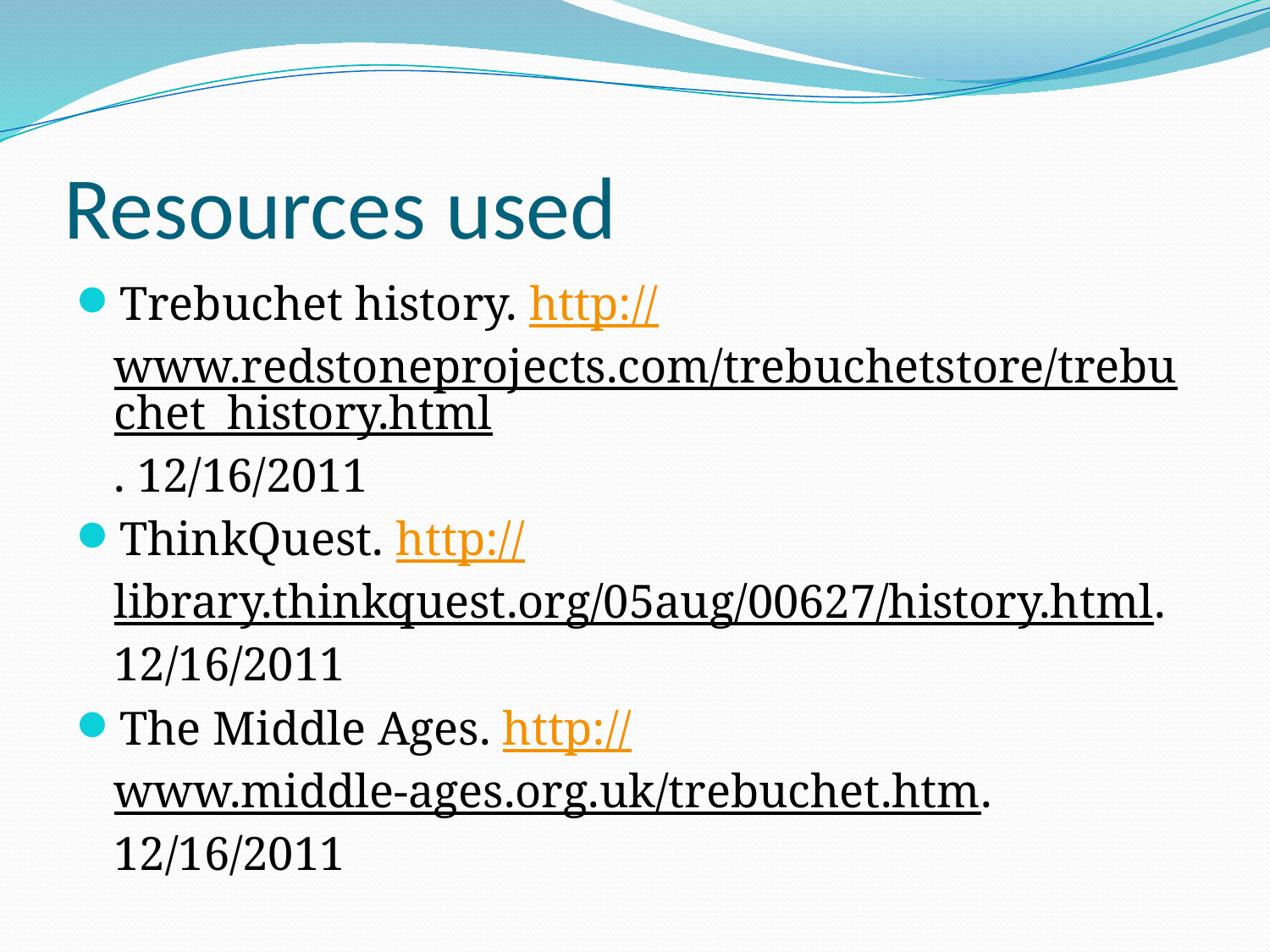

# Resources used
Trebuchet history. http://www.redstoneprojects.com/trebuchetstore/trebuchet_history.html. 12/16/2011
ThinkQuest. http://library.thinkquest.org/05aug/00627/history.html. 12/16/2011
The Middle Ages. http://www.middle-ages.org.uk/trebuchet.htm. 12/16/2011